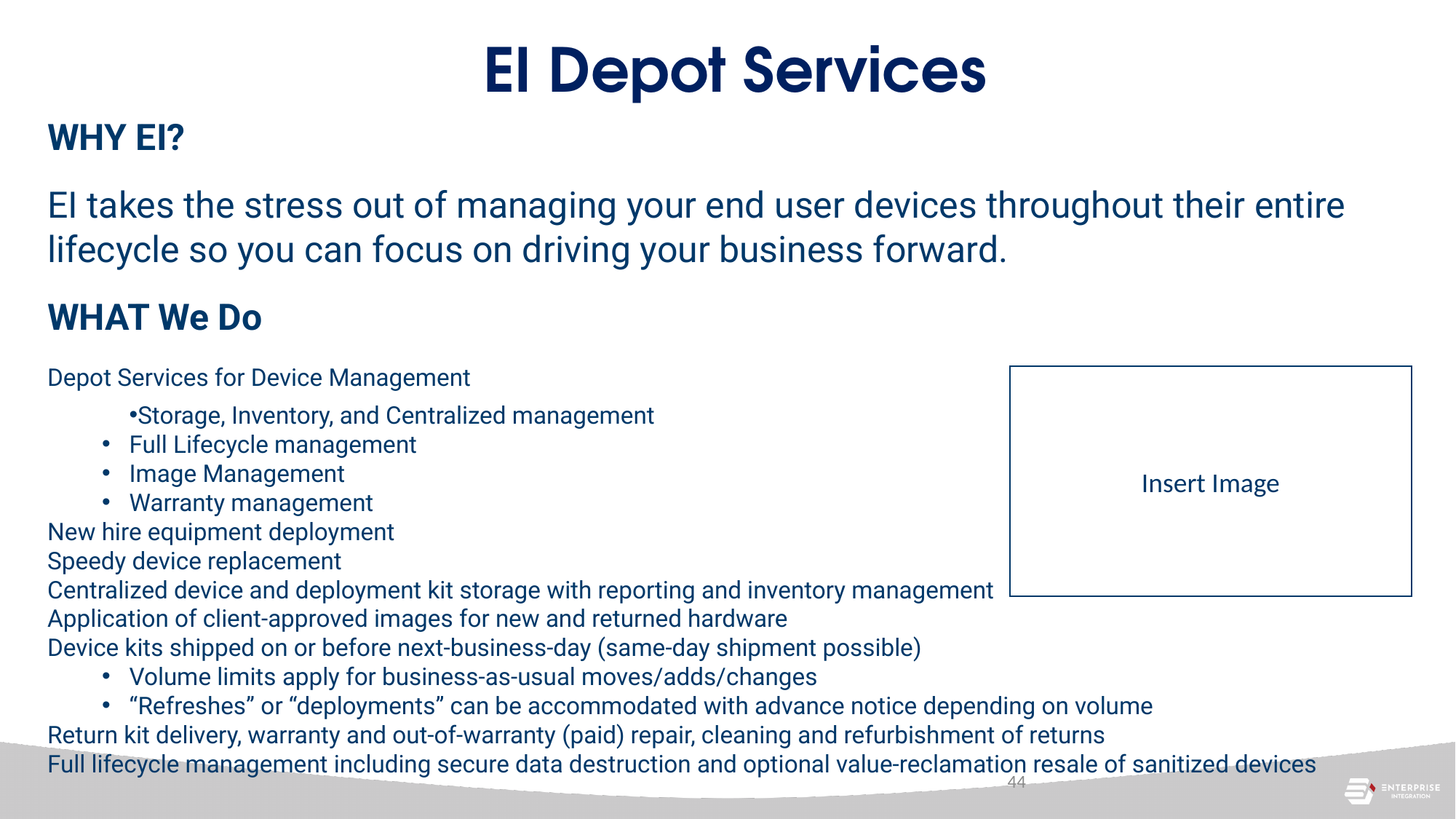

# EI Depot Services
WHY EI?
EI takes the stress out of managing your end user devices throughout their entire lifecycle so you can focus on driving your business forward.
WHAT We Do
Depot Services for Device Management
Storage, Inventory, and Centralized management
Full Lifecycle management
Image Management
Warranty management
New hire equipment deployment
Speedy device replacement
Centralized device and deployment kit storage with reporting and inventory management
Application of client-approved images for new and returned hardware
Device kits shipped on or before next-business-day (same-day shipment possible)
Volume limits apply for business-as-usual moves/adds/changes
“Refreshes” or “deployments” can be accommodated with advance notice depending on volume
Return kit delivery, warranty and out-of-warranty (paid) repair, cleaning and refurbishment of returns
Full lifecycle management including secure data destruction and optional value-reclamation resale of sanitized devices
Insert Image
44